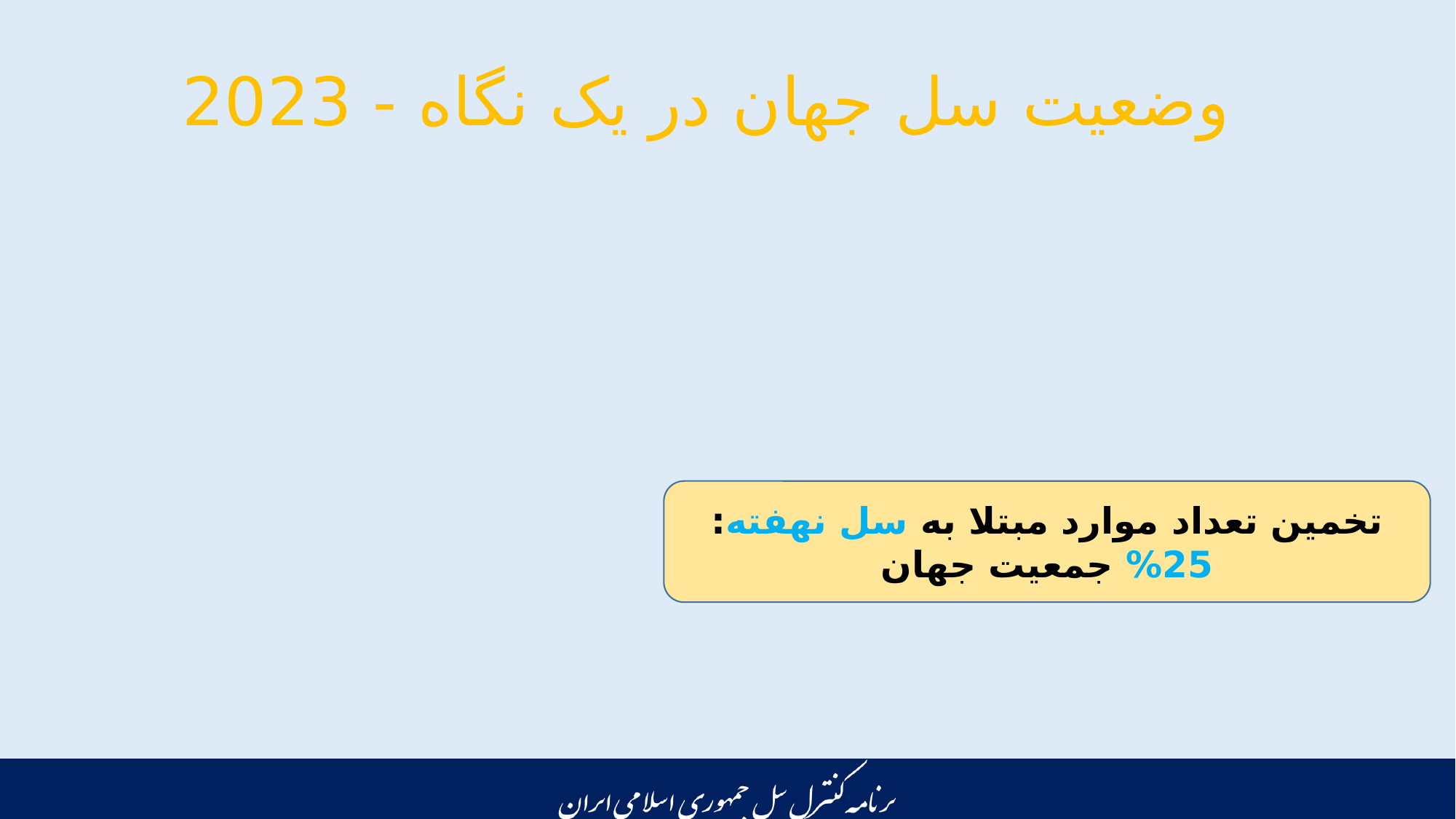

# وضعیت سل جهان در یک نگاه - 2023
تخمین تعداد موارد مبتلا به سل نهفته: 25% جمعیت جهان